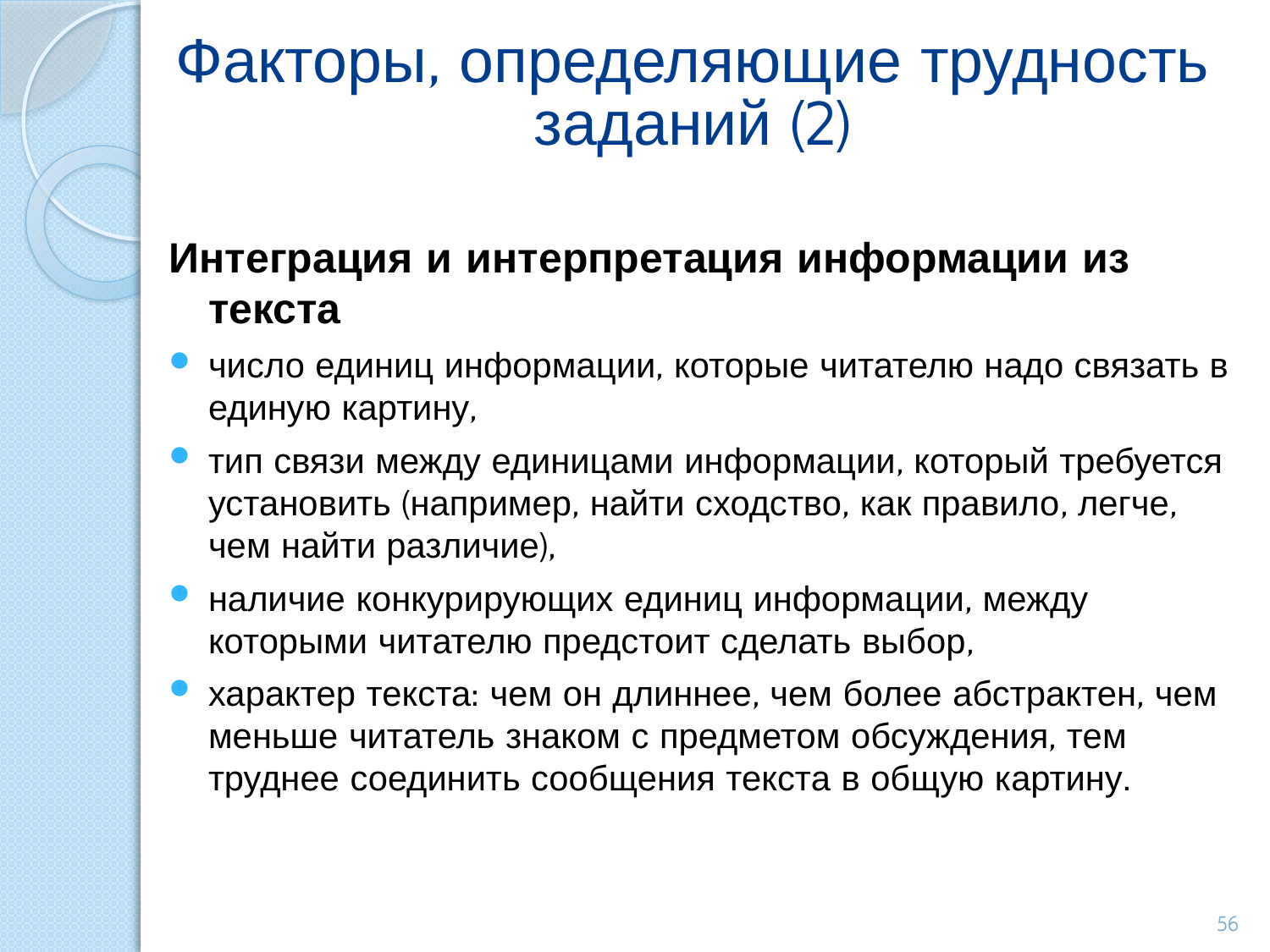

# Факторы, определяющие трудность заданий (2)
Интеграция и интерпретация информации из текста
число единиц информации, которые читателю надо связать в единую картину,
тип связи между единицами информации, который требуется установить (например, найти сходство, как правило, легче, чем найти различие),
наличие конкурирующих единиц информации, между которыми читателю предстоит сделать выбор,
характер текста: чем он длиннее, чем более абстрактен, чем меньше читатель знаком с предметом обсуждения, тем труднее соединить сообщения текста в общую картину.
56